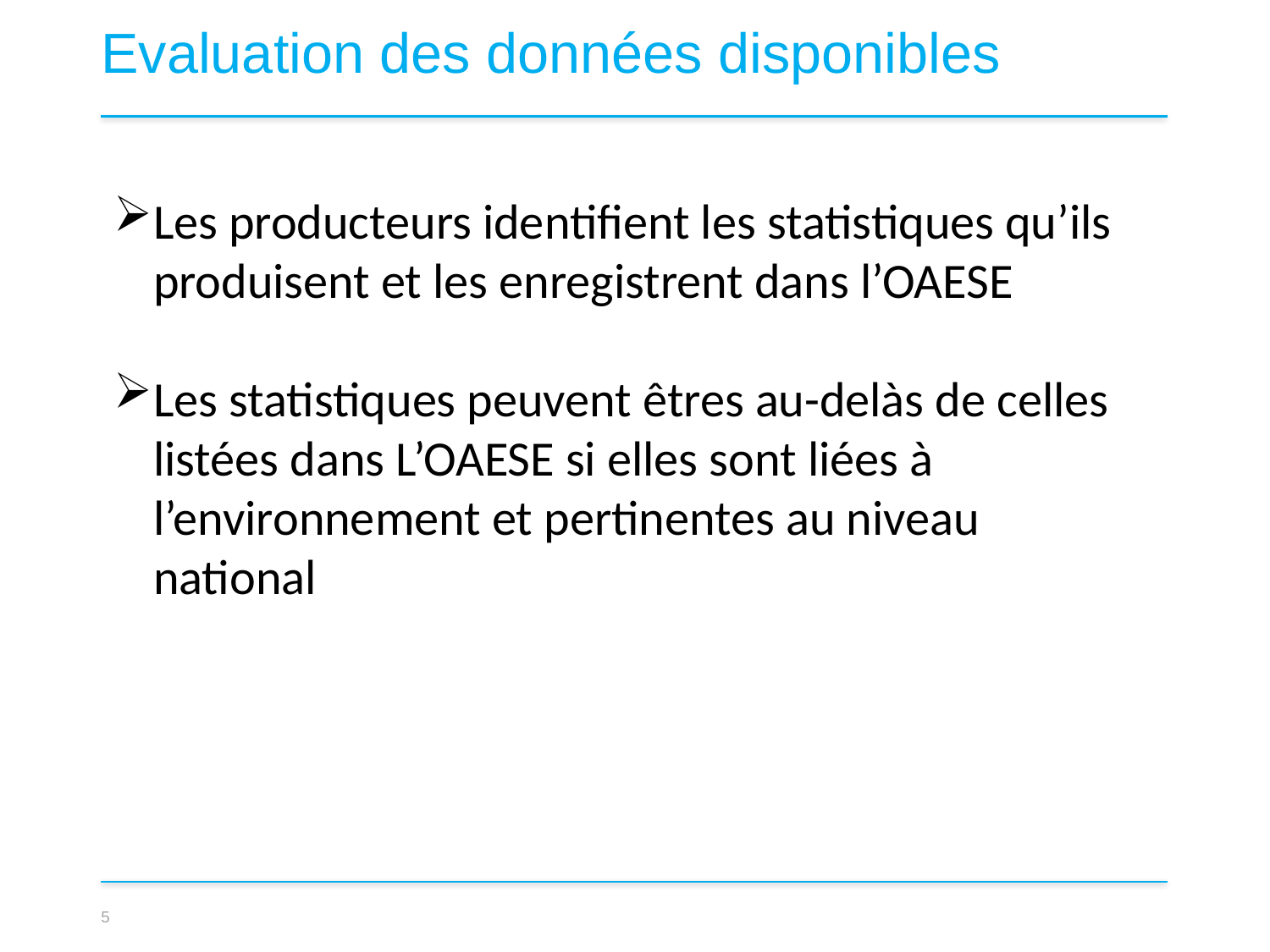

Evaluation des données disponibles

Les producteurs identifient les statistiques qu’ils produisent et les enregistrent dans l’OAESE

Les statistiques peuvent êtres au-delàs de celles listées dans L’OAESE si elles sont liées à l’environnement et pertinentes au niveau national
5